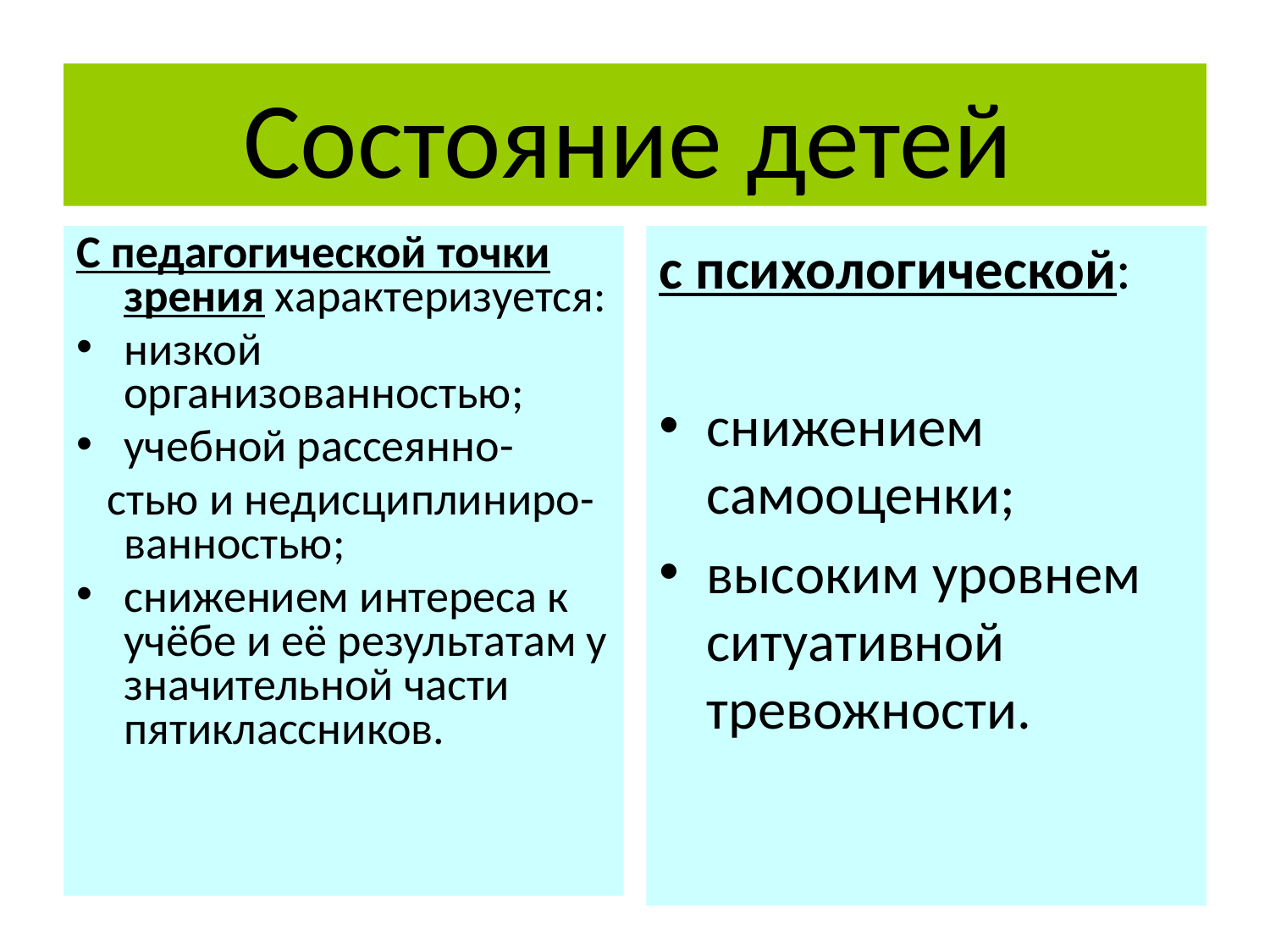

# Состояние детей
С педагогической точки зрения характеризуется:
низкой организованностью;
учебной рассеянно-
   стью и недисциплиниро-ванностью;
снижением интереса к учёбе и её результатам у значительной части пятиклассников.
с психологической:

снижением самооценки;
высоким уровнем ситуативной тревожности.